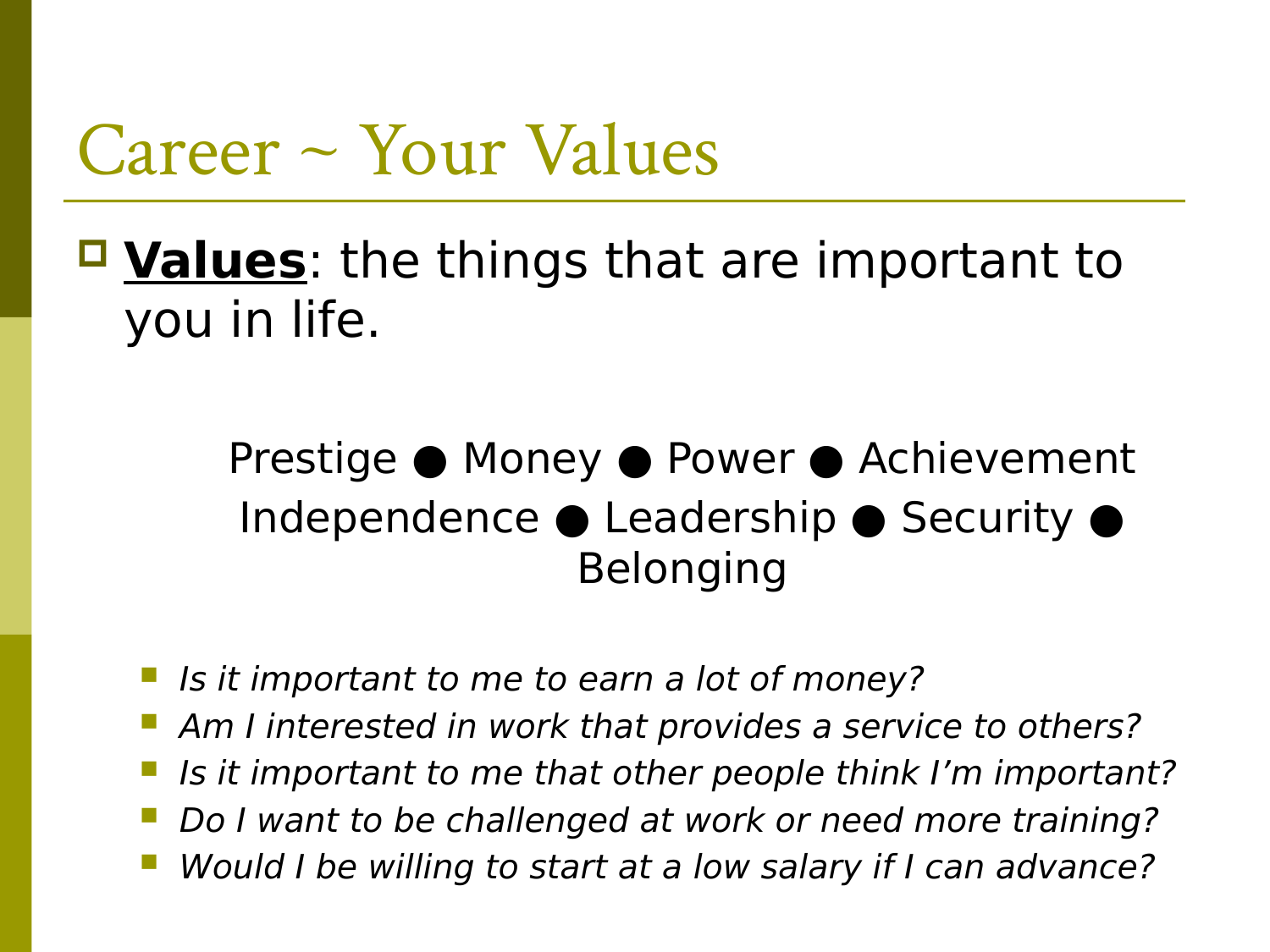

# Career ~ Your Values
Values: the things that are important to you in life.

Prestige ● Money ● Power ● Achievement
Independence ● Leadership ● Security ● Belonging

Is it important to me to earn a lot of money?
Am I interested in work that provides a service to others?
Is it important to me that other people think I’m important?
Do I want to be challenged at work or need more training?
Would I be willing to start at a low salary if I can advance?